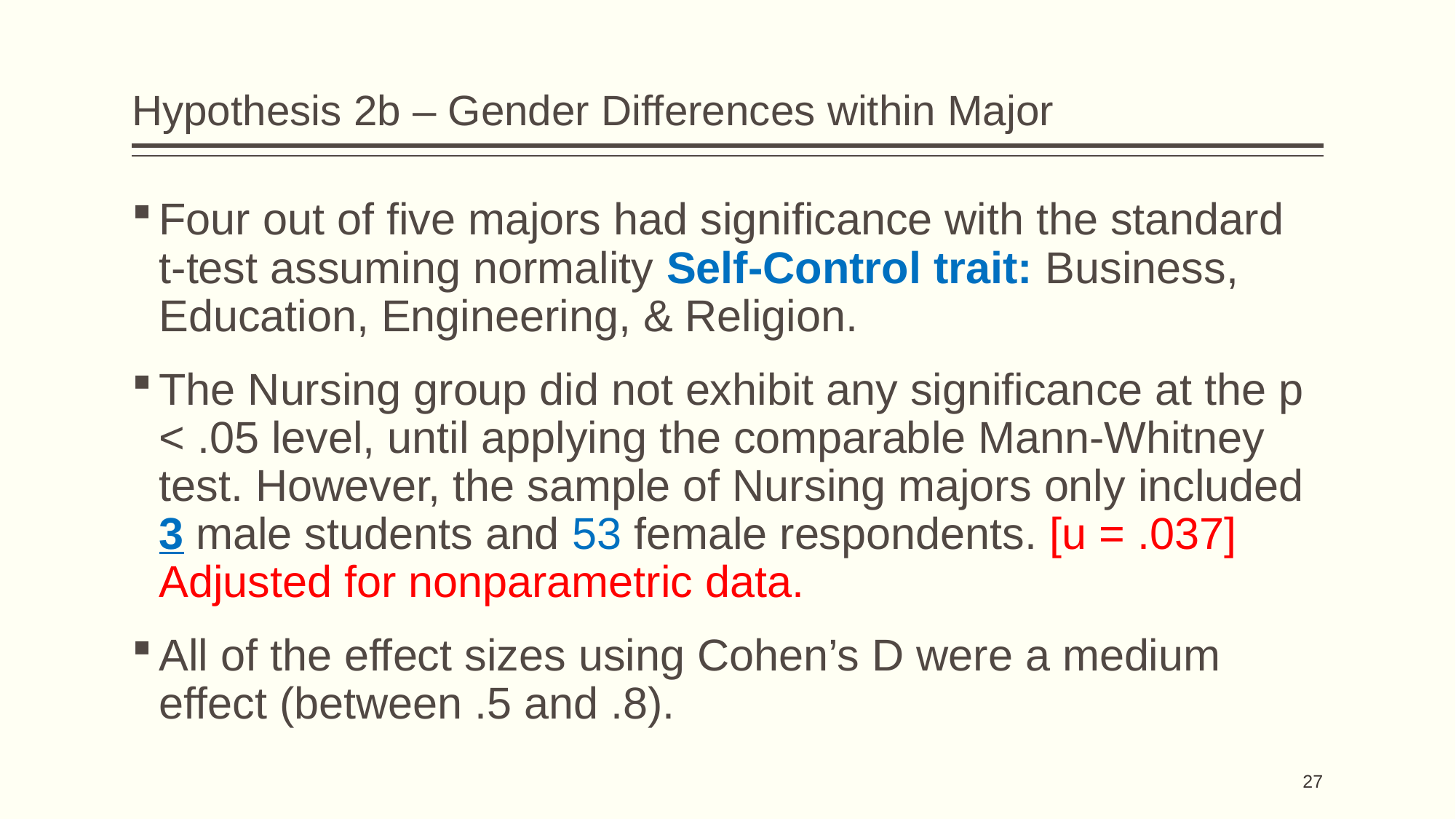

# Hypothesis 2b – Gender Differences within Major
Four out of five majors had significance with the standard t-test assuming normality Self-Control trait: Business, Education, Engineering, & Religion.
The Nursing group did not exhibit any significance at the p < .05 level, until applying the comparable Mann-Whitney test. However, the sample of Nursing majors only included 3 male students and 53 female respondents. [u = .037] Adjusted for nonparametric data.
All of the effect sizes using Cohen’s D were a medium effect (between .5 and .8).

27